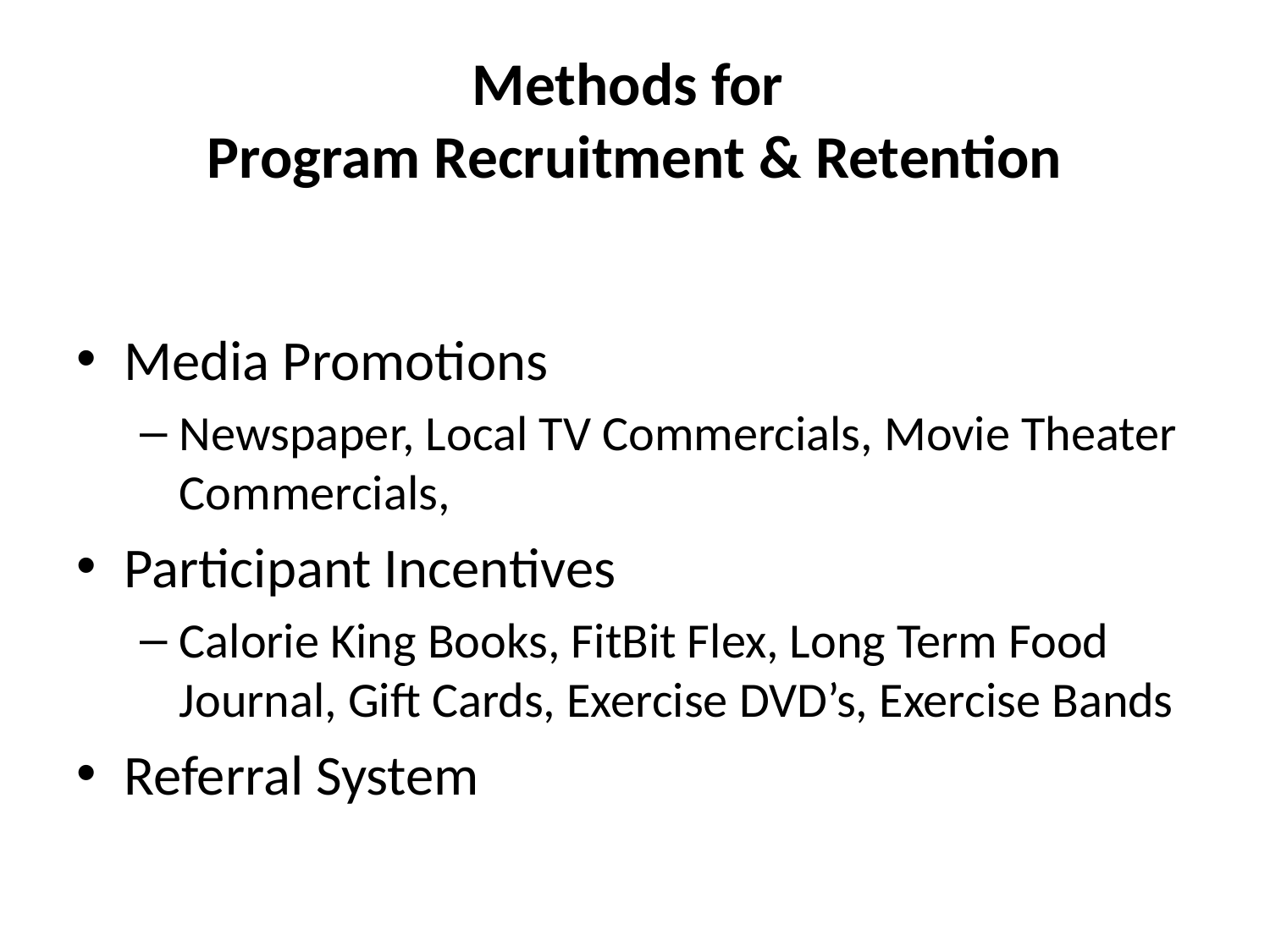

# Methods for Program Recruitment & Retention
Media Promotions
Newspaper, Local TV Commercials, Movie Theater Commercials,
Participant Incentives
Calorie King Books, FitBit Flex, Long Term Food Journal, Gift Cards, Exercise DVD’s, Exercise Bands
Referral System